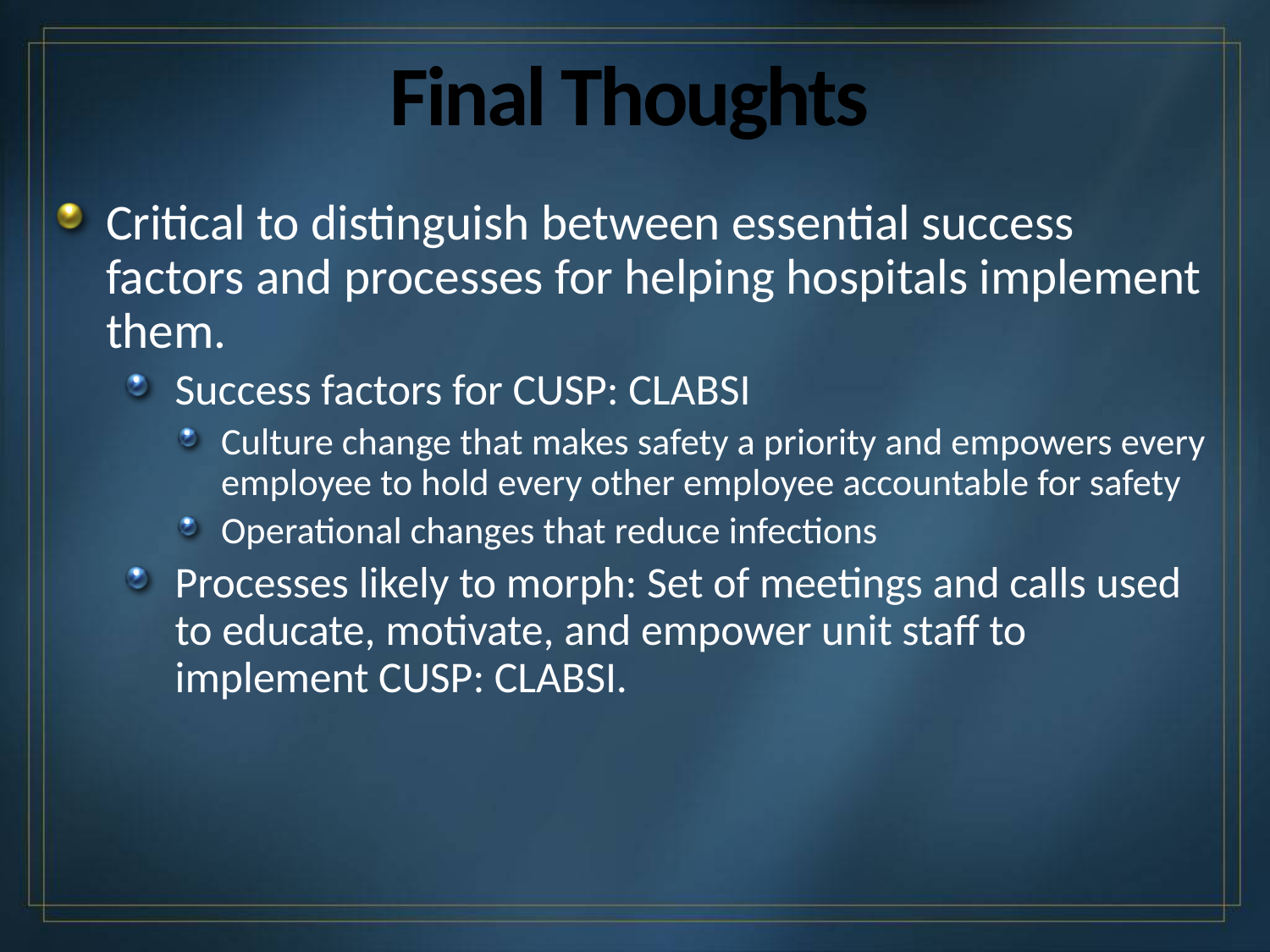

# Final Thoughts
Critical to distinguish between essential success factors and processes for helping hospitals implement them.
Success factors for CUSP: CLABSI
Culture change that makes safety a priority and empowers every employee to hold every other employee accountable for safety
Operational changes that reduce infections
Processes likely to morph: Set of meetings and calls used to educate, motivate, and empower unit staff to implement CUSP: CLABSI.